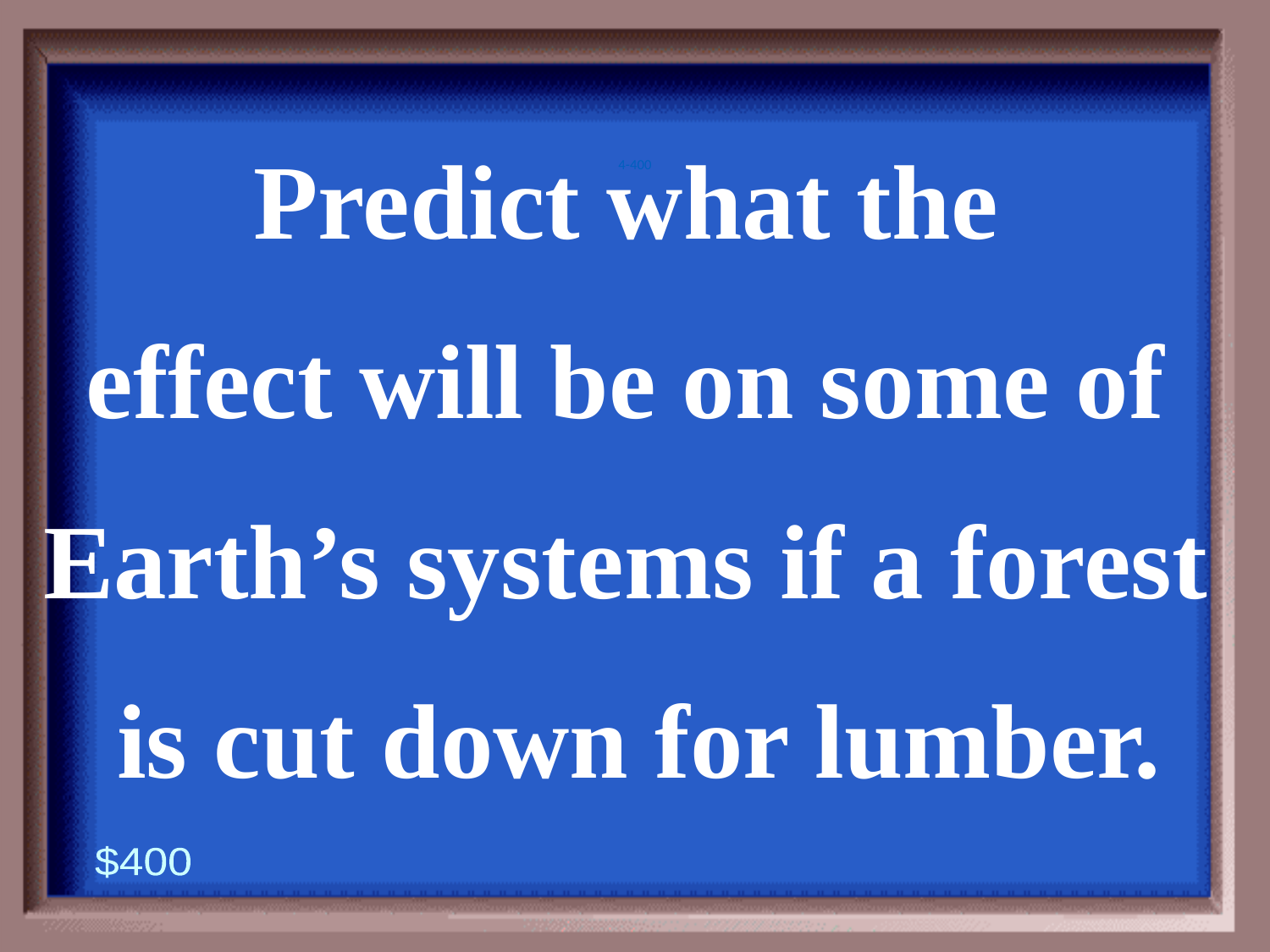

4-400
Predict what the
effect will be on some of
Earth’s systems if a forest
is cut down for lumber.
$400